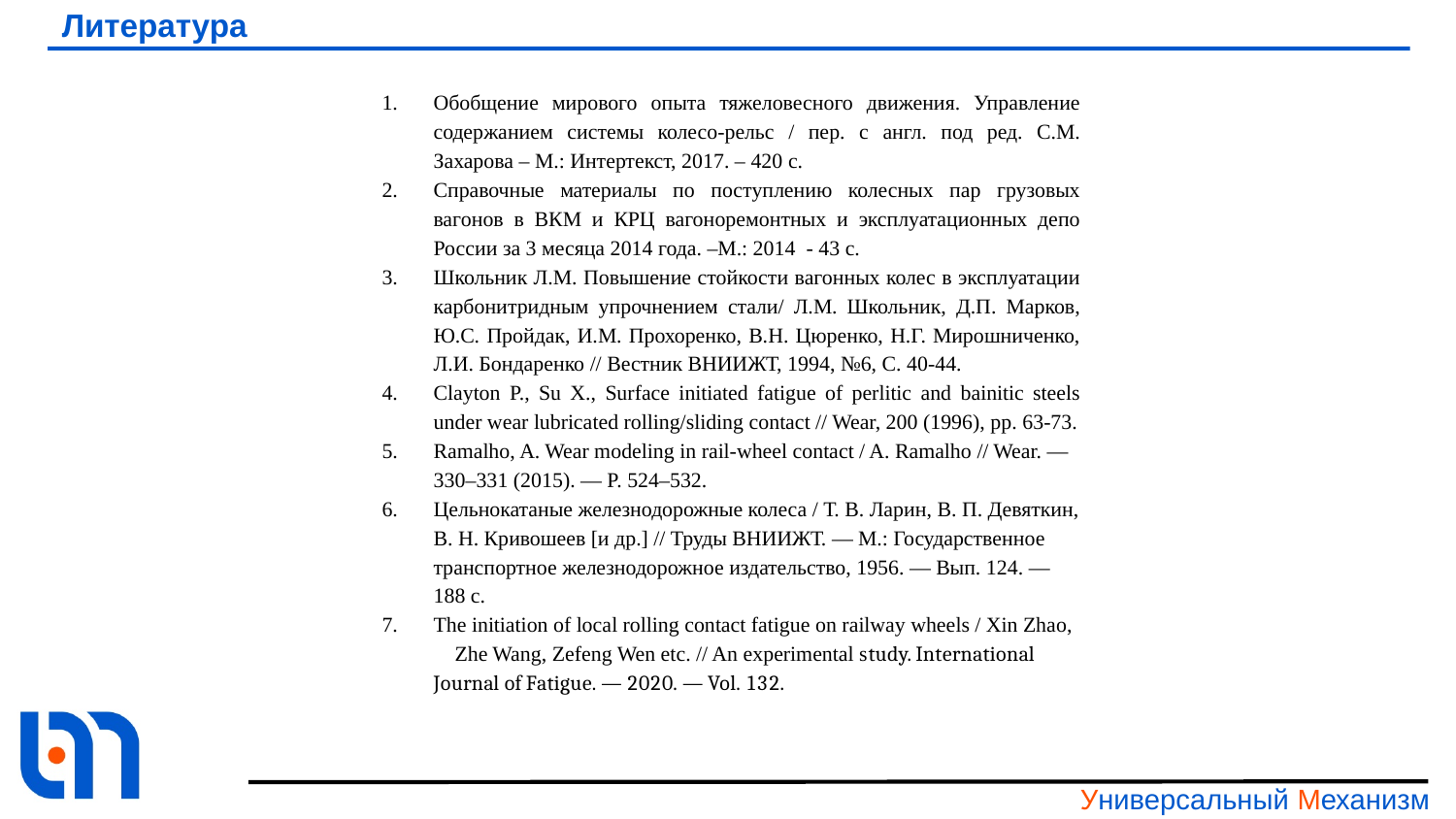

# Литература
Обобщение мирового опыта тяжеловесного движения. Управление содержанием системы колесо-рельс / пер. с англ. под ред. С.М. Захарова – М.: Интертекст, 2017. – 420 с.
Справочные материалы по поступлению колесных пар грузовых вагонов в ВКМ и КРЦ вагоноремонтных и эксплуатационных депо России за 3 месяца 2014 года. –М.: 2014  - 43 с.
Школьник Л.М. Повышение стойкости вагонных колес в эксплуатации карбонитридным упрочнением стали/ Л.М. Школьник, Д.П. Марков, Ю.С. Пройдак, И.М. Прохоренко, В.Н. Цюренко, Н.Г. Мирошниченко, Л.И. Бондаренко // Вестник ВНИИЖТ, 1994, №6, С. 40-44.
Clayton P., Su X., Surface initiated fatigue of perlitic and bainitic steels under wear lubricated rolling/sliding contact // Wear, 200 (1996), pp. 63-73.
Ramalho, A. Wear modeling in rail-wheel contact / A. Ramalho // Wear. — 330–331 (2015). — P. 524–532.
Цельнокатаные железнодорожные колеса / Т. В. Ларин, В. П. Девяткин, В. Н. Кривошеев [и др.] // Труды ВНИИЖТ. — М.: Государственное транспортное железнодорожное издательство, 1956. — Вып. 124. — 188 с.
The initiation of local rolling contact fatigue on railway wheels / Xin Zhao,      Zhe Wang, Zefeng Wen etc. // An experimental study. International Journal of Fatigue. — 2020. — Vol. 132.